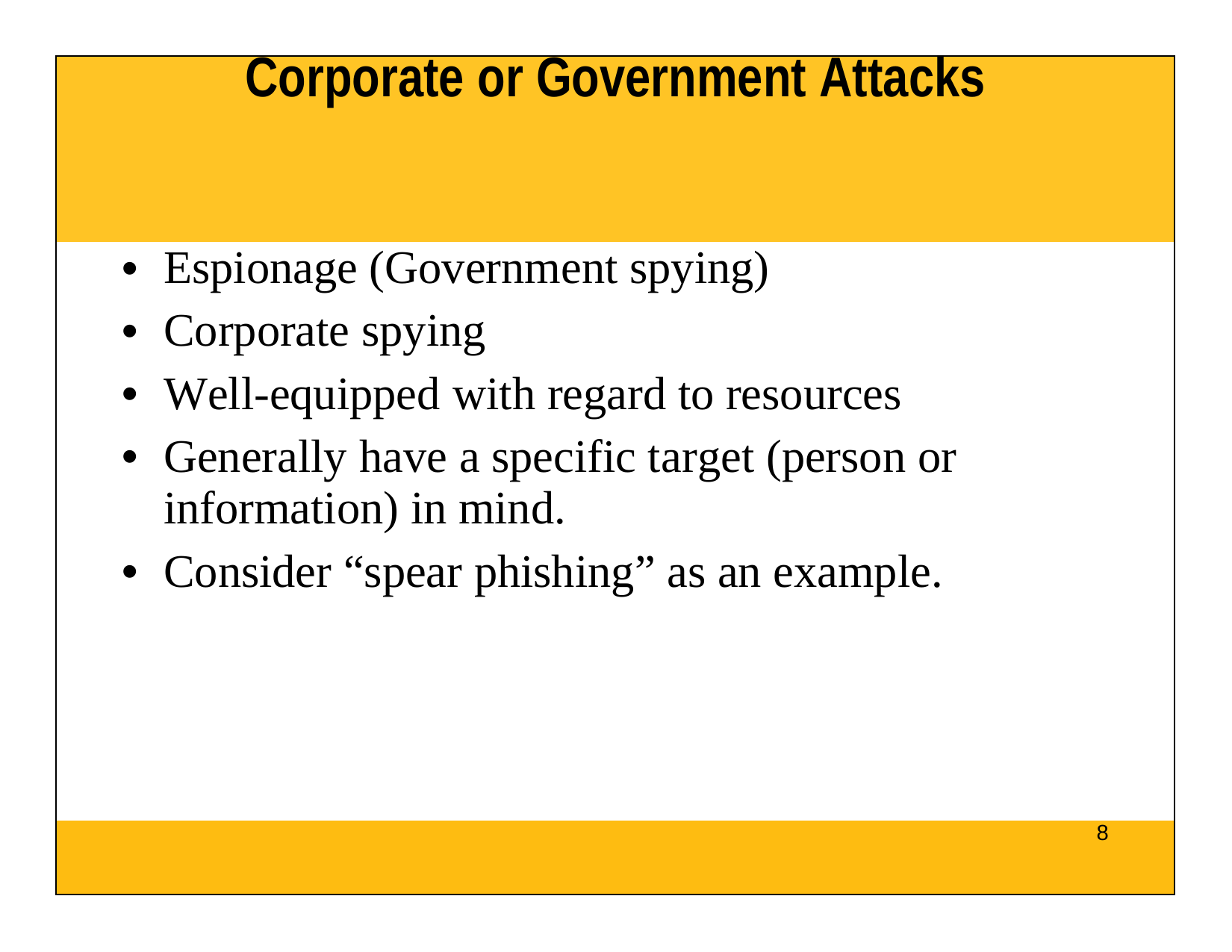

| Corporate or Government Attacks |
| --- |
| Espionage (Government spying) Corporate spying Well-equipped with regard to resources Generally have a specific target (person or information) in mind. Consider “spear phishing” as an example. |
| 8 |